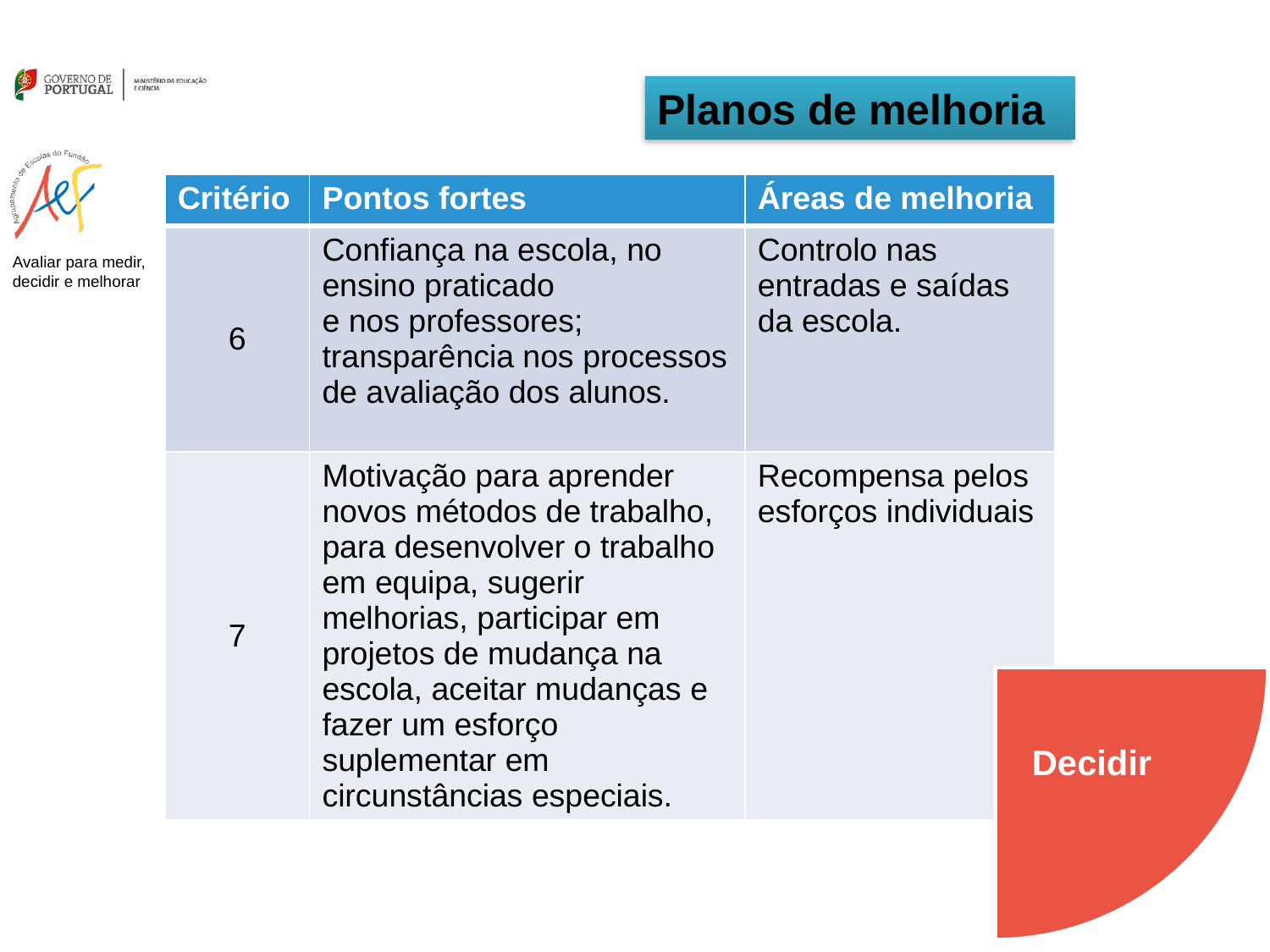

Planos de melhoria
| Critério | Pontos fortes | Áreas de melhoria |
| --- | --- | --- |
| 6 | Confiança na escola, no ensino praticado e nos professores; transparência nos processos de avaliação dos alunos. | Controlo nas entradas e saídas da escola. |
| 7 | Motivação para aprender novos métodos de trabalho, para desenvolver o trabalho em equipa, sugerir melhorias, participar em projetos de mudança na escola, aceitar mudanças e fazer um esforço suplementar em circunstâncias especiais. | Recompensa pelos esforços individuais |

Decidir